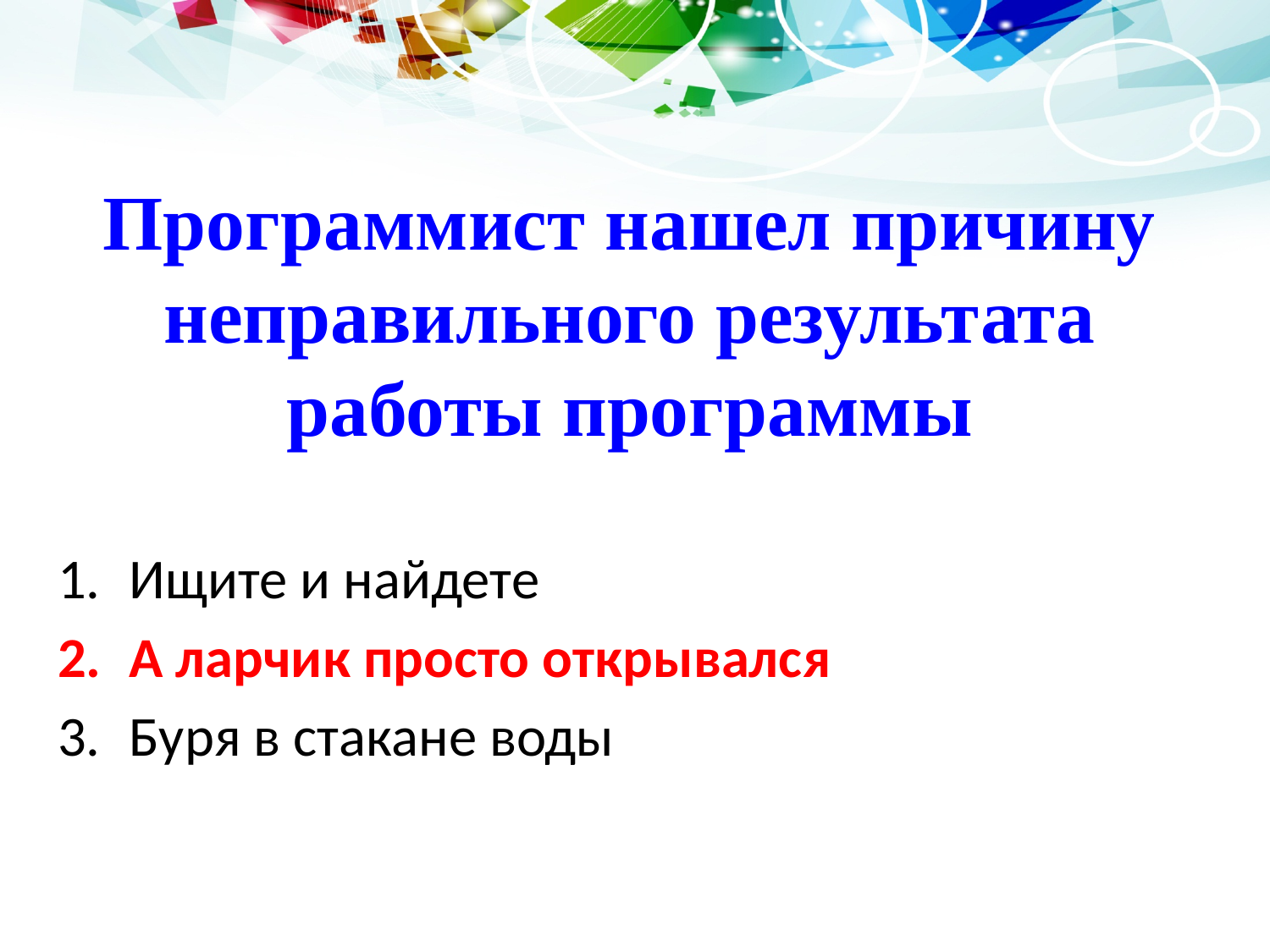

Программист нашел причину неправильного результата работы программы

Ищите и найдете
А ларчик просто открывался
Буря в стакане воды